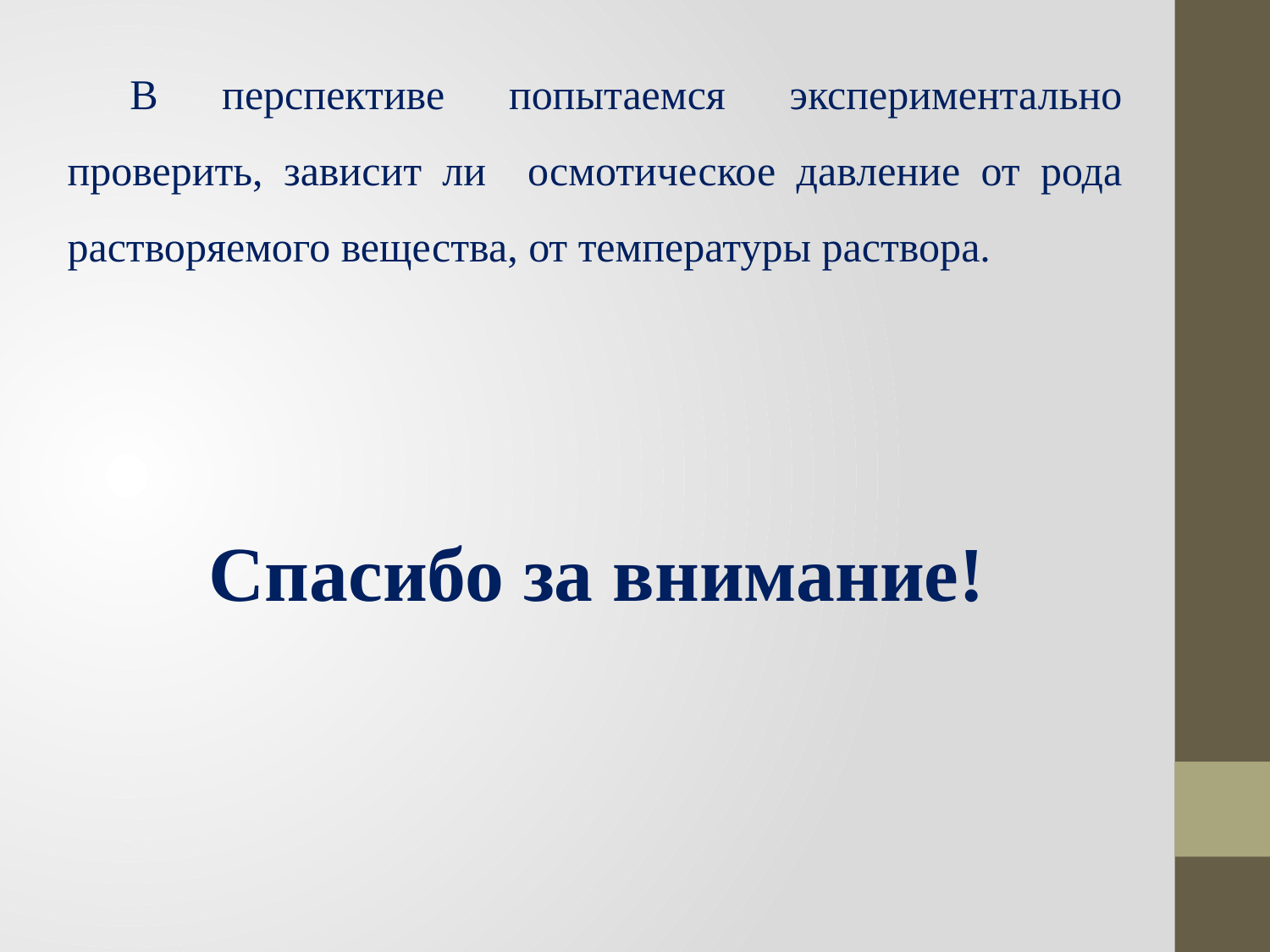

В перспективе попытаемся экспериментально проверить, зависит ли  осмотическое давление от рода растворяемого вещества, от температуры раствора.
#

Спасибо за внимание!